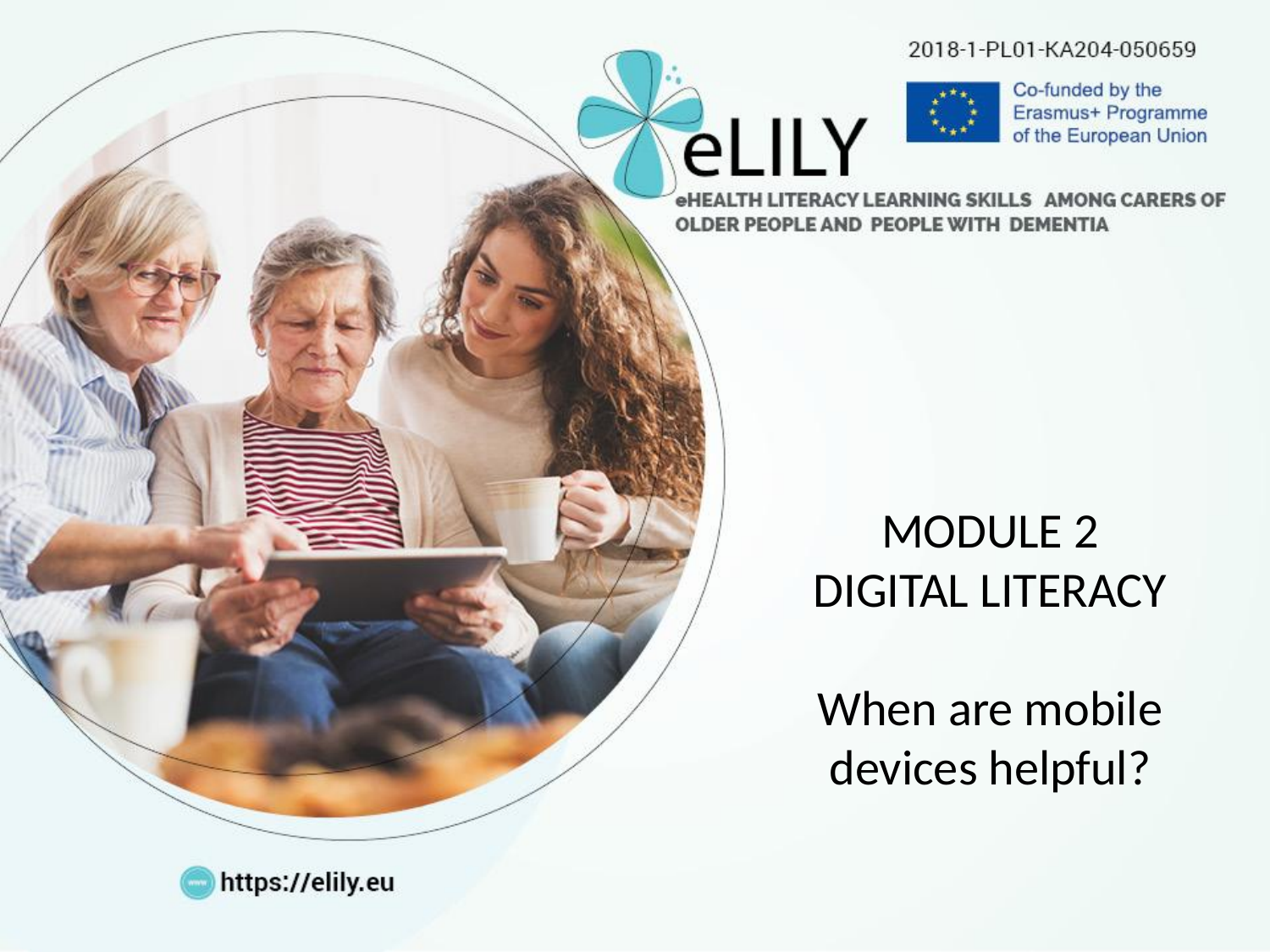

MODULE 2
DIGITAL LITERACY

When are mobile
devices helpful?